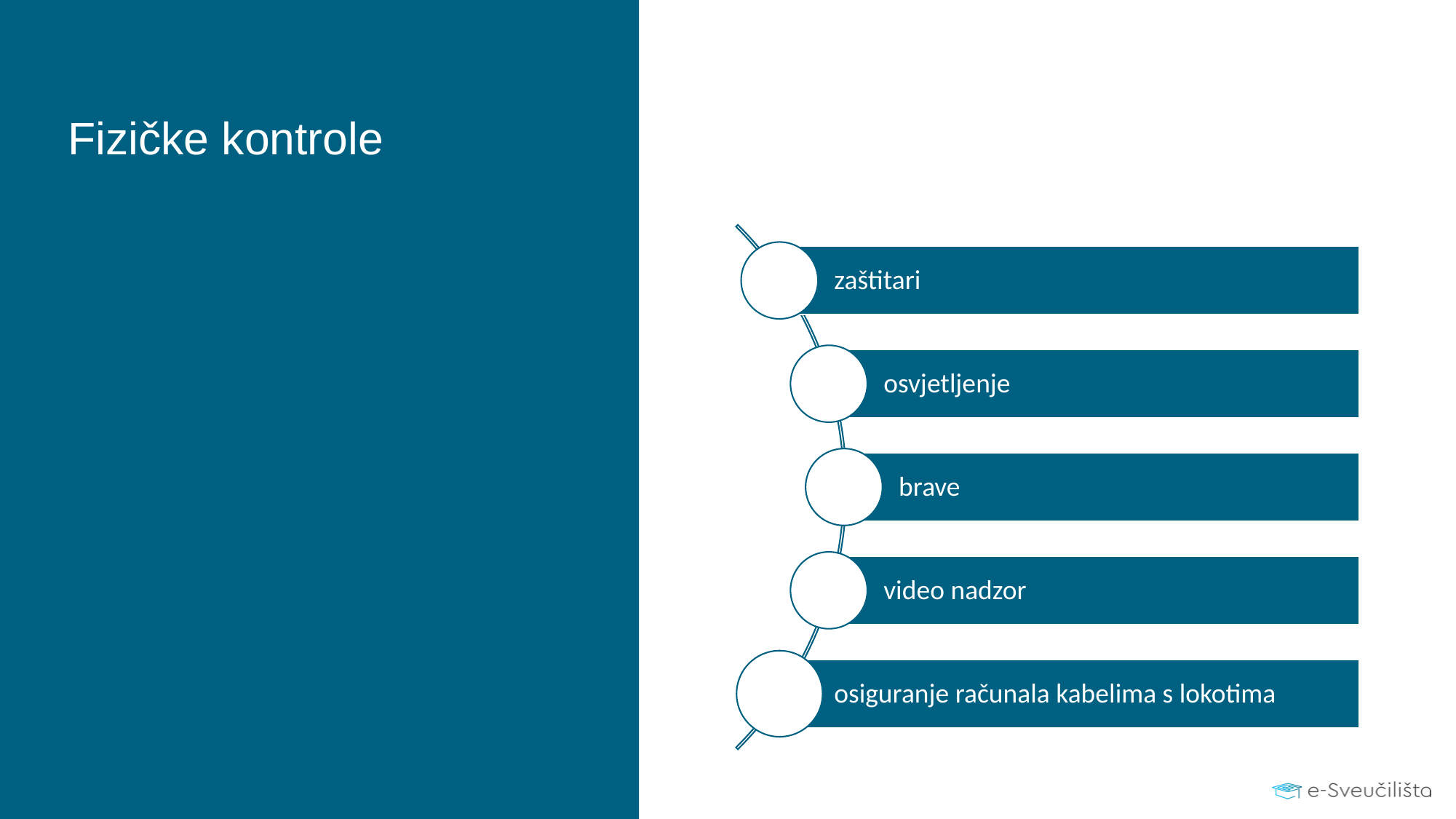

# Fizičke kontrole

zaštitari

osvjetljenje

brave

video nadzor

osiguranje računala kabelima s lokotima